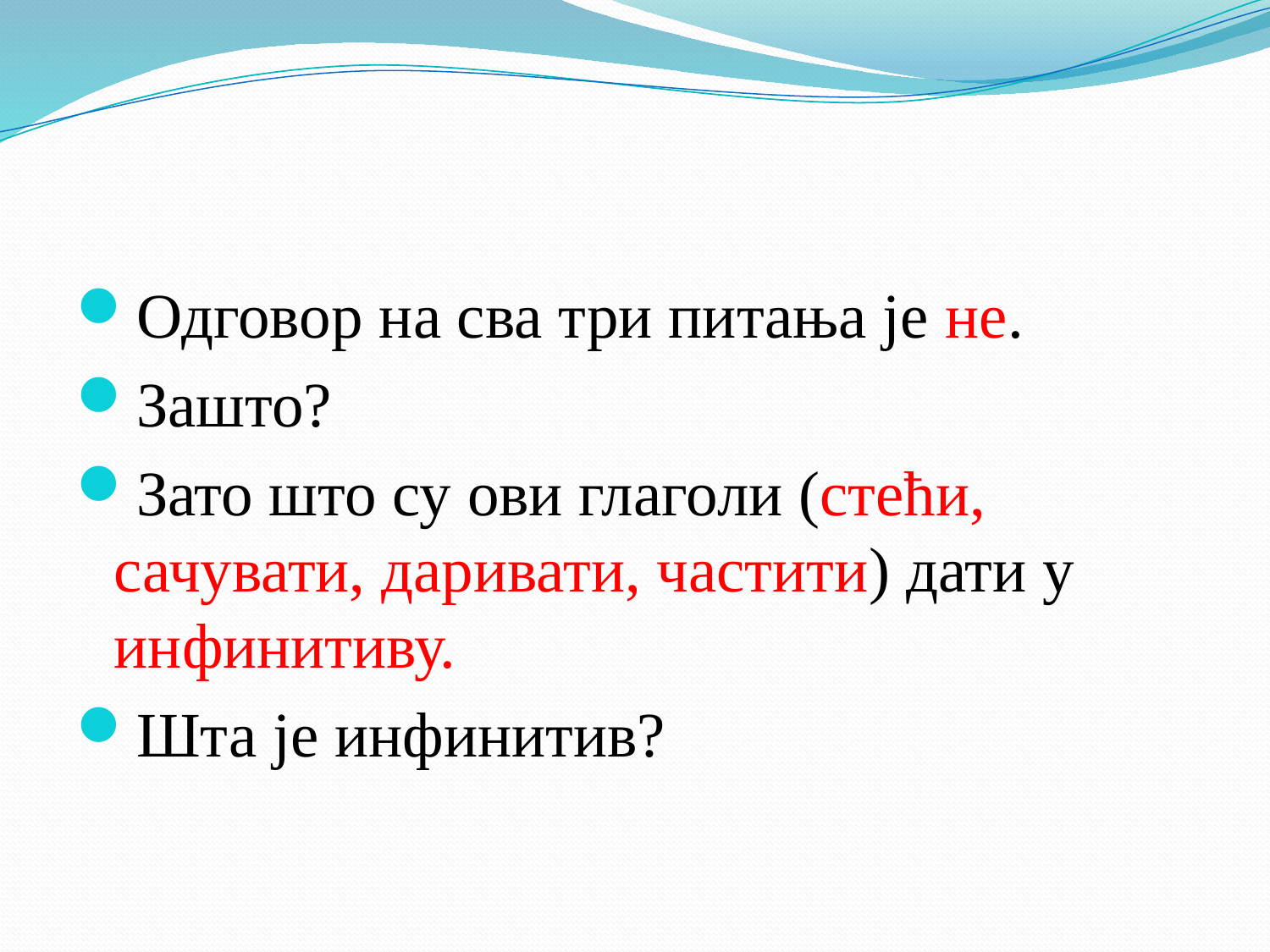

#
Одговор на сва три питања је не.
Зашто?
Зато што су ови глаголи (стећи, сачувати, даривати, частити) дати у инфинитиву.
Шта је инфинитив?